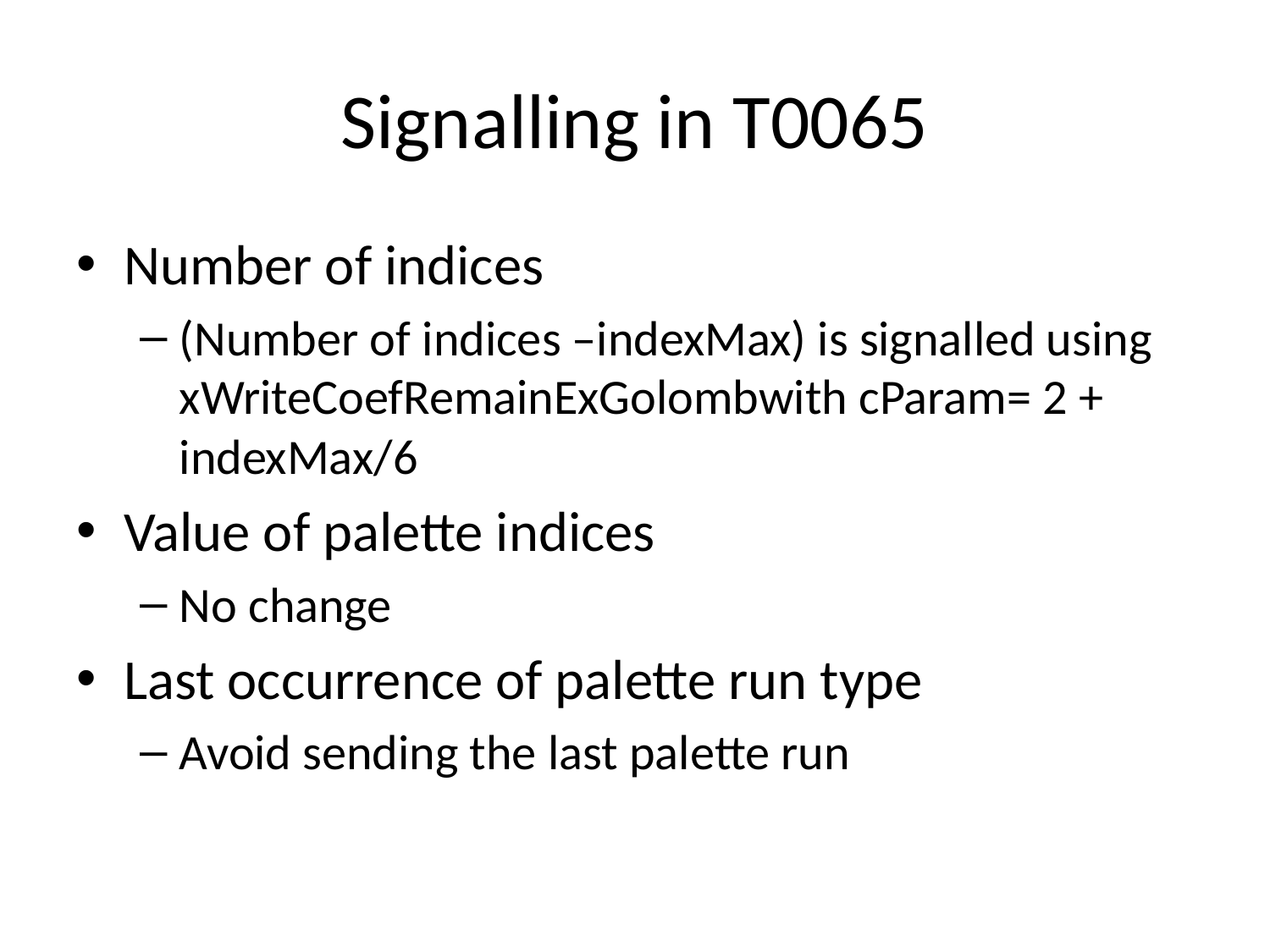

# Signalling in T0065
Number of indices
(Number of indices –indexMax) is signalled using xWriteCoefRemainExGolombwith cParam= 2 + indexMax/6
Value of palette indices
No change
Last occurrence of palette run type
Avoid sending the last palette run